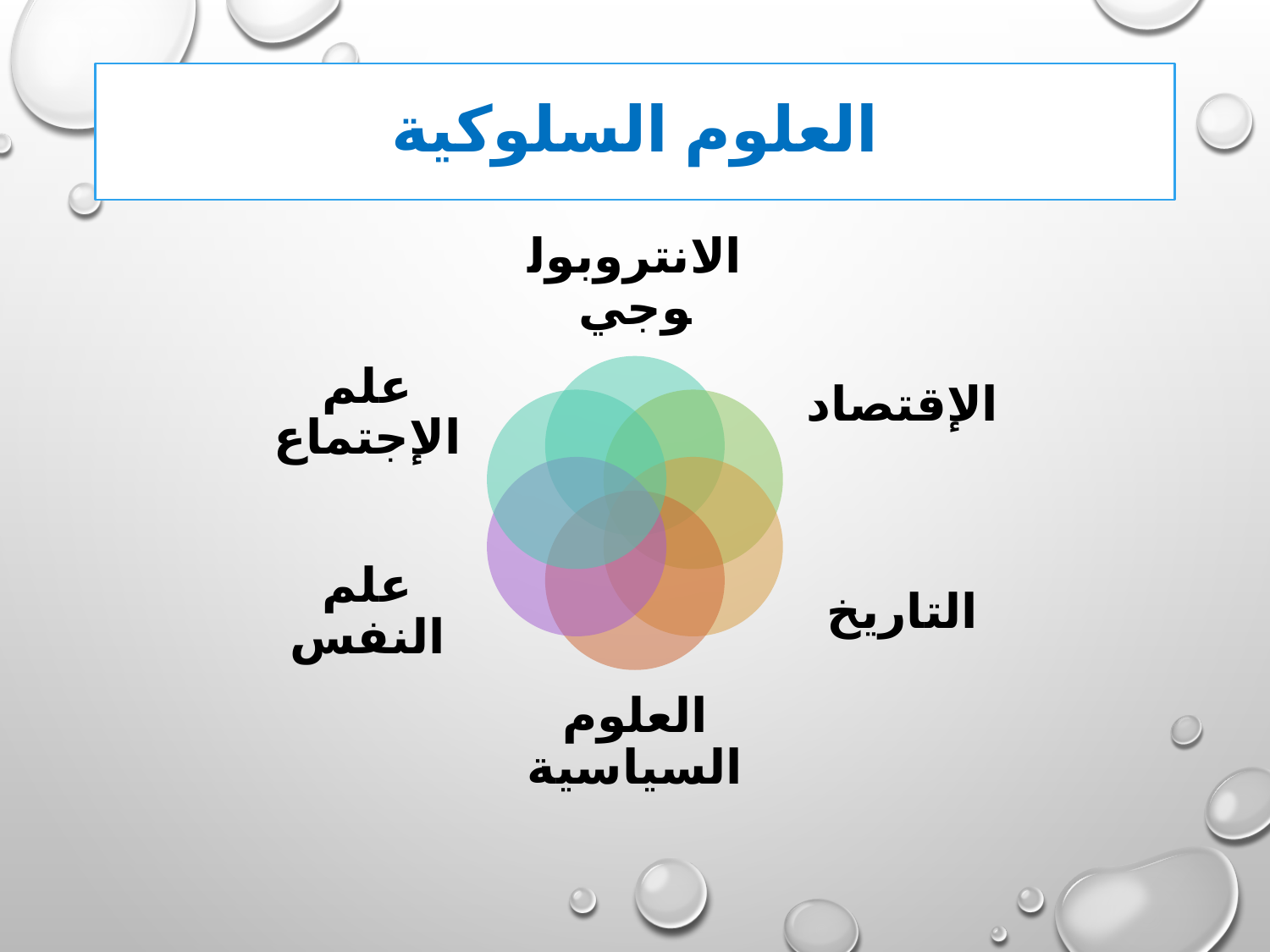

# العلوم السلوكية
الانتروبولوجي
الإقتصاد
التاريخ
العلوم السياسية
علم النفس
علم الإجتماع